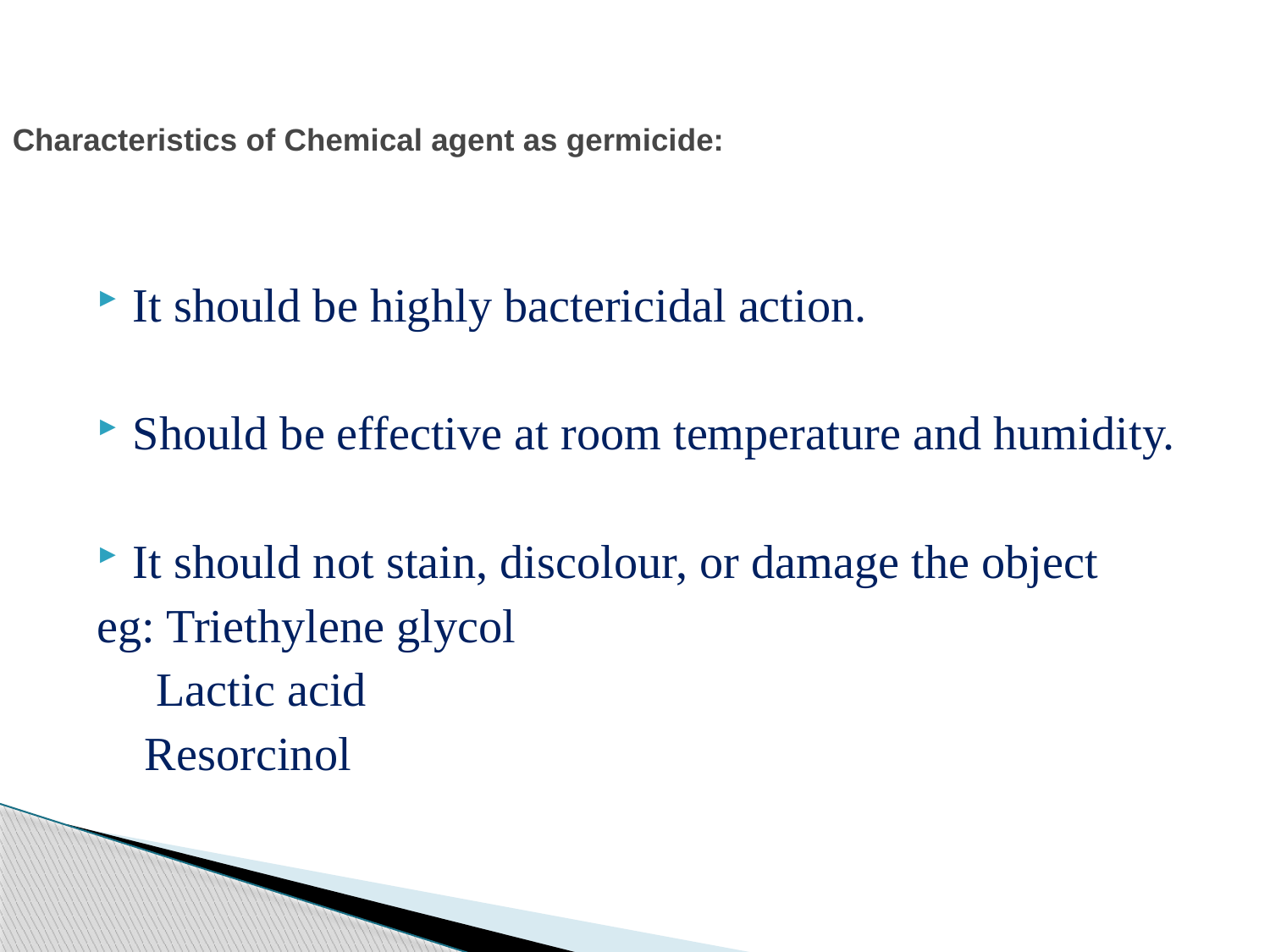

# Characteristics of Chemical agent as germicide:
It should be highly bactericidal action.

Should be effective at room temperature and humidity.

It should not stain, discolour, or damage the object
eg: Triethylene glycol
     Lactic acid
    Resorcinol